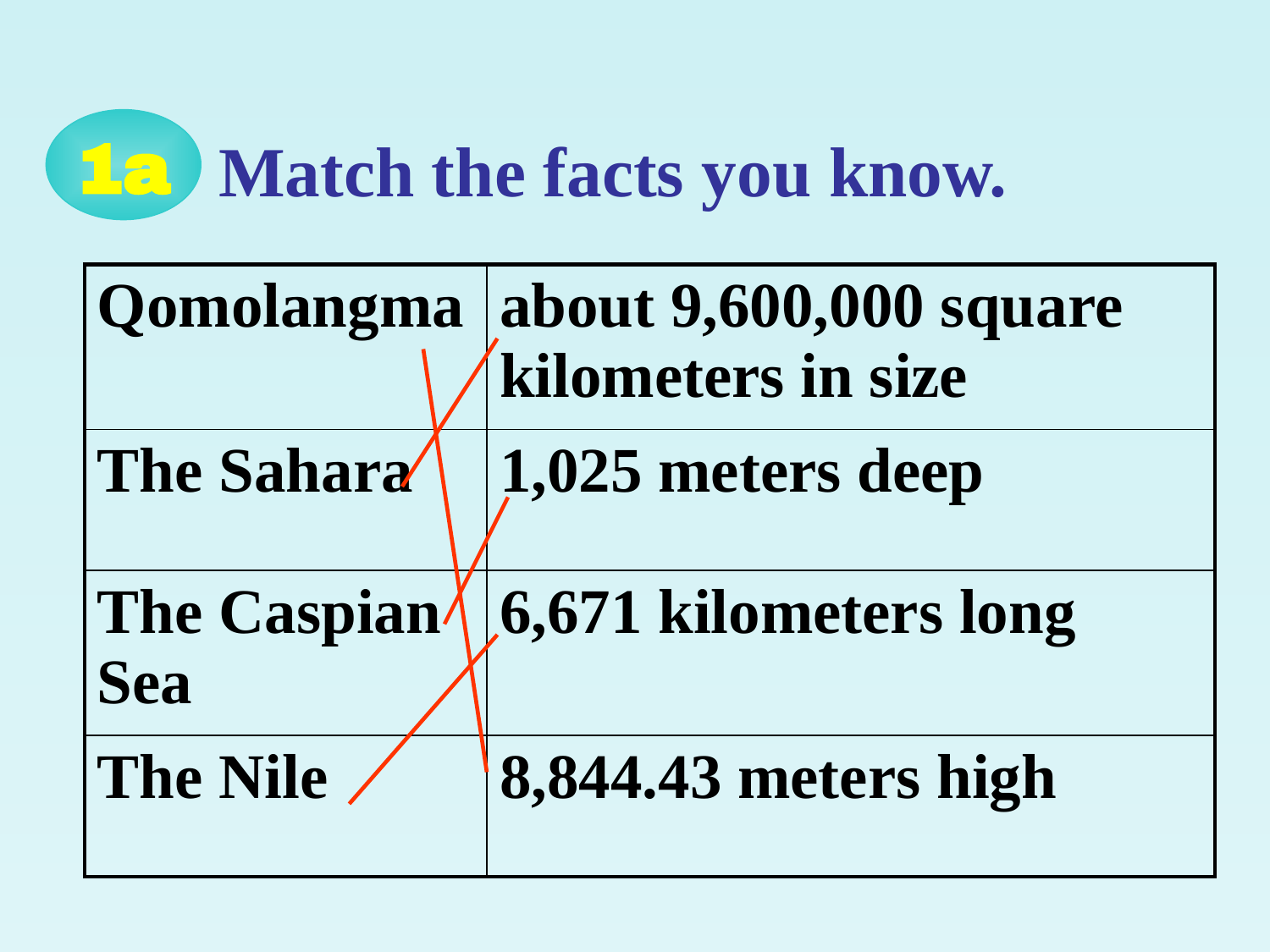

1a
Match the facts you know.
| Qomolangma | about 9,600,000 square kilometers in size |
| --- | --- |
| The Sahara | 1,025 meters deep |
| The Caspian Sea | 6,671 kilometers long |
| The Nile | 8,844.43 meters high |